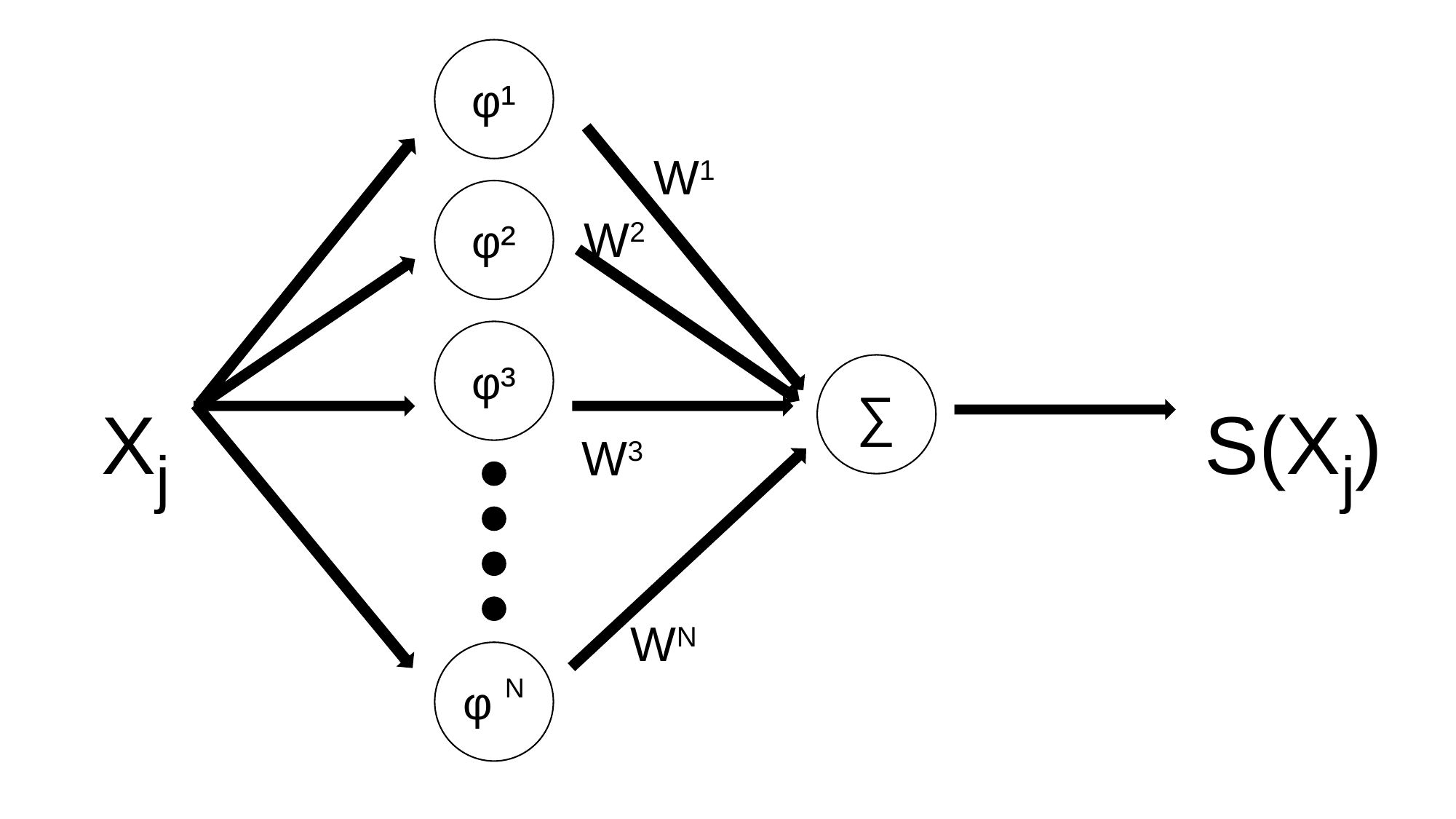

φ¹

W1
φ²

W2

φ³
∑
Xj
S(Xj)

W3

WN
φ
N